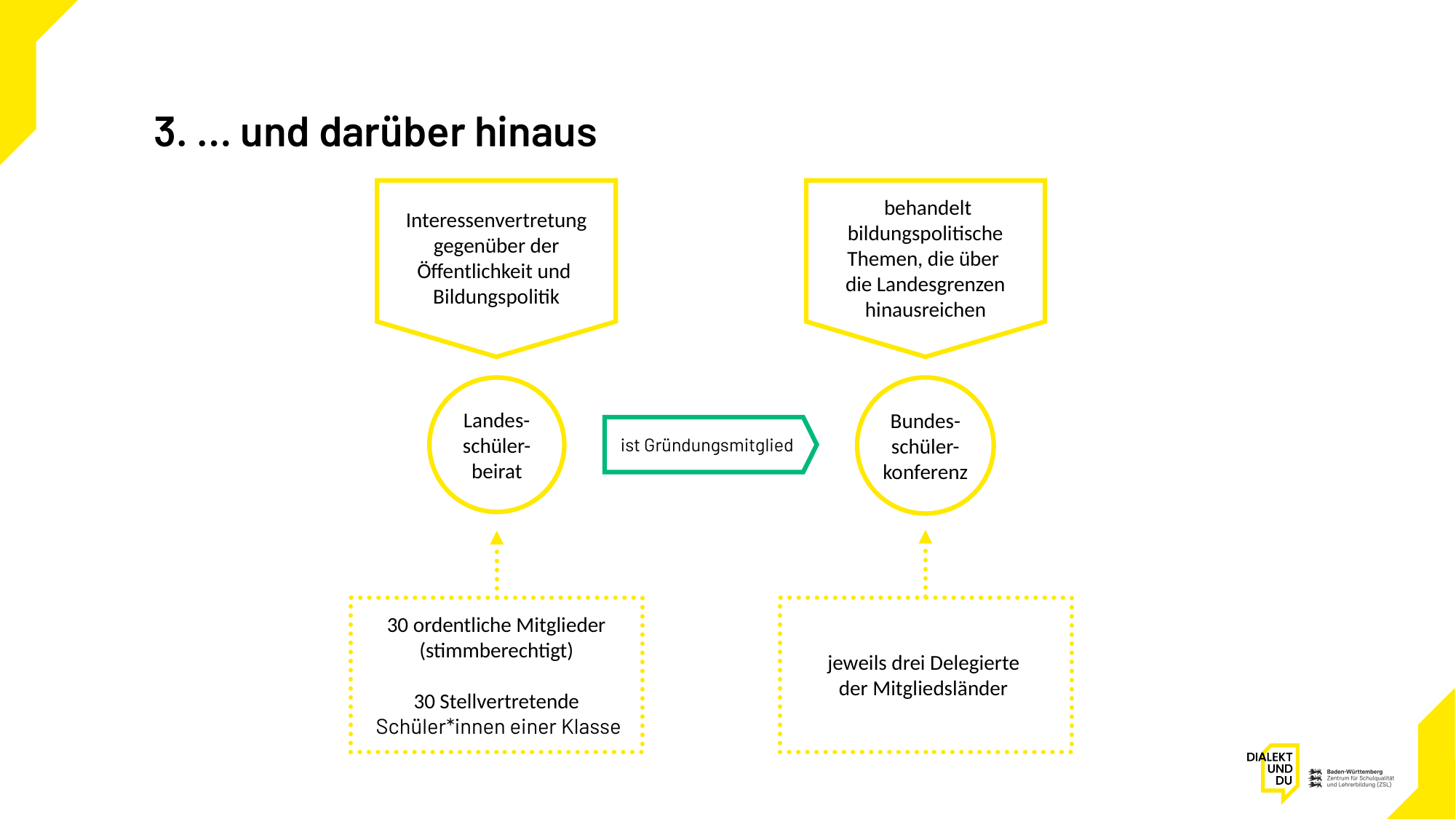

3. … und darüber hinaus

Interessenvertretung gegenüber der Öffentlichkeit und  Bildungspolitik

 behandelt bildungspolitische Themen, die über
die Landesgrenzen hinausreichen

Landes-schüler-beirat
Bundes-schüler-konferenz
ist Gründungsmitglied
30 ordentliche Mitglieder (stimmberechtigt)

30 Stellvertretende
 Schüler*innen einer Klasse

jeweils drei Delegierte
der Mitgliedsländer